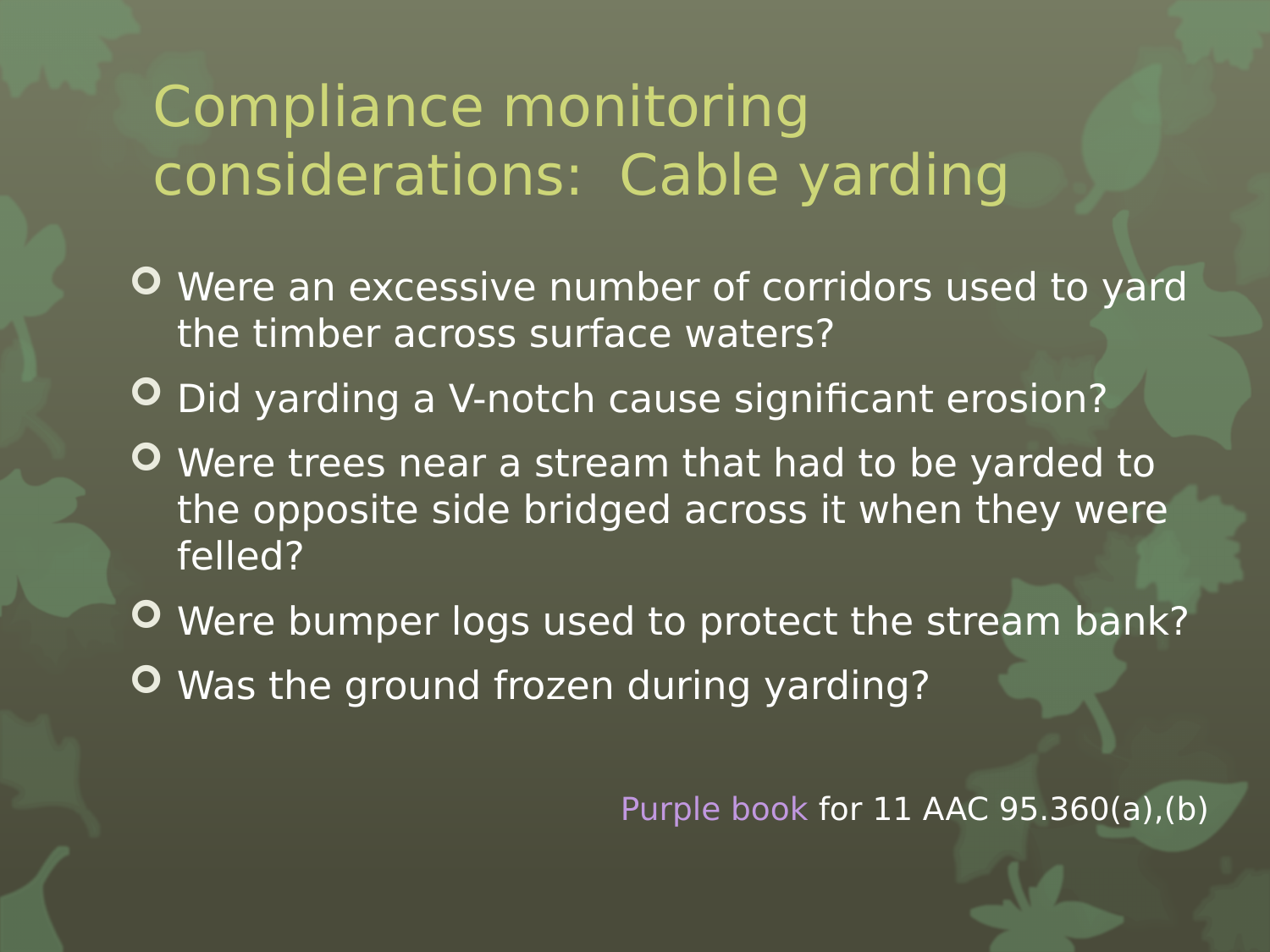

# Compliance monitoring considerations:  Cable yarding
Were an excessive number of corridors used to yard the timber across surface waters?
Did yarding a V-notch cause significant erosion?
Were trees near a stream that had to be yarded to the opposite side bridged across it when they were felled?
Were bumper logs used to protect the stream bank?
Was the ground frozen during yarding?

Purple book for 11 AAC 95.360(a),(b)